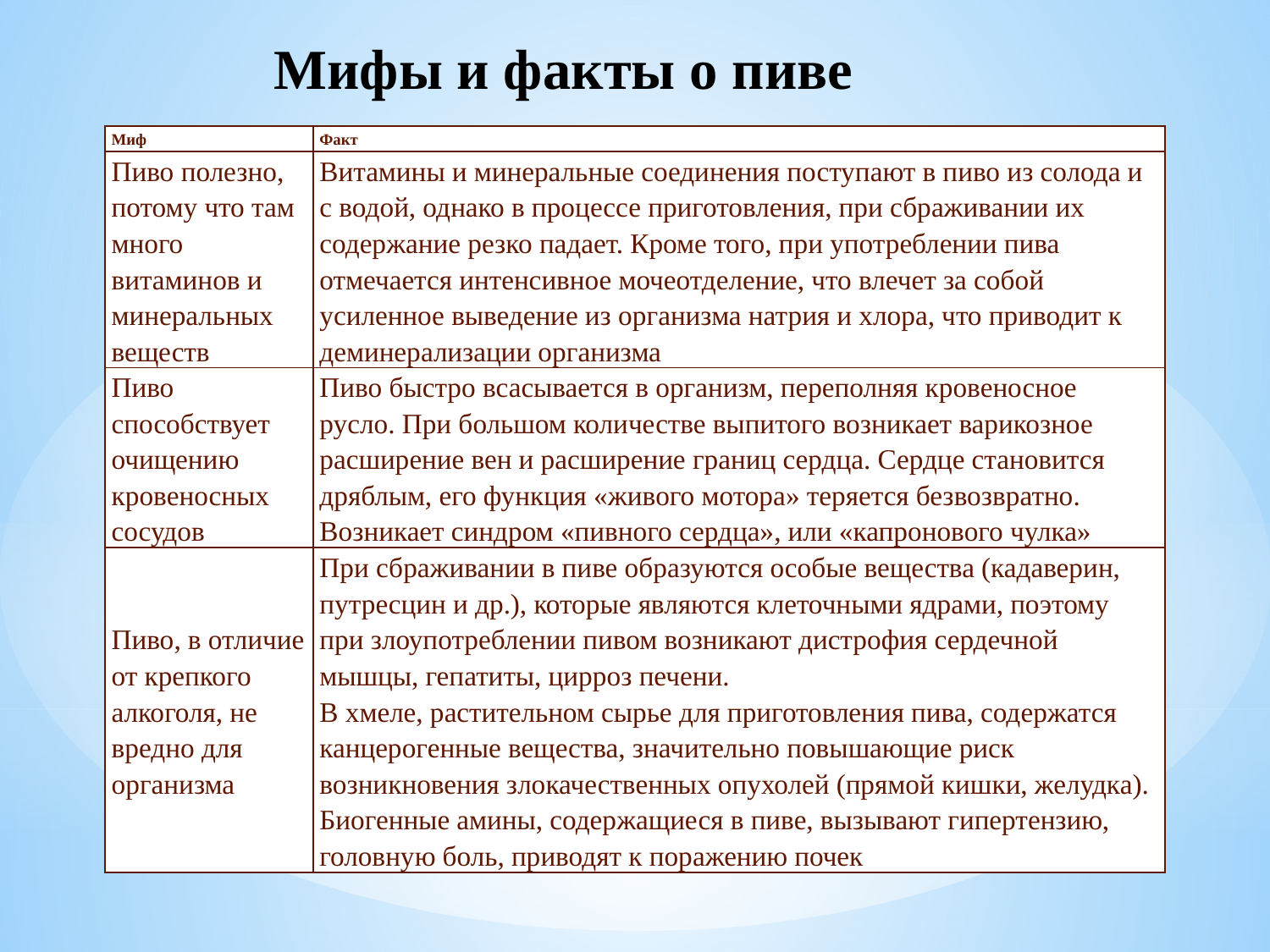

Мифы и факты о пиве
| Миф | Факт |
| --- | --- |
| Пиво полезно, потому что там много витаминов и минеральных веществ | Витамины и минеральные соединения поступают в пиво из солода и с водой, однако в процессе приготовления, при сбраживании их содержание резко падает. Кроме того, при употреблении пива отмечается интенсивное мочеотделение, что влечет за собой усиленное выведение из организма натрия и хлора, что приводит к деминерализации организма |
| Пиво способствует очищению кровеносных сосудов | Пиво быстро всасывается в организм, переполняя кровеносное русло. При большом количестве выпитого возникает варикозное расширение вен и расширение границ сердца. Сердце становится дряблым, его функция «живого мотора» теряется безвозвратно. Возникает синдром «пивного сердца», или «капронового чулка» |
| Пиво, в отличие от крепкого алкоголя, не вредно для организма | При сбраживании в пиве образуются особые вещества (кадаверин, путресцин и др.), которые являются клеточными ядрами, поэтому при злоупотреблении пивом возникают дистрофия сердечной мышцы, гепатиты, цирроз печени. В хмеле, растительном сырье для приготовления пива, содержатся канцерогенные вещества, значительно повышающие риск возникновения злокачественных опухолей (прямой кишки, желудка). Биогенные амины, содержащиеся в пиве, вызывают гипертензию, головную боль, приводят к поражению почек |